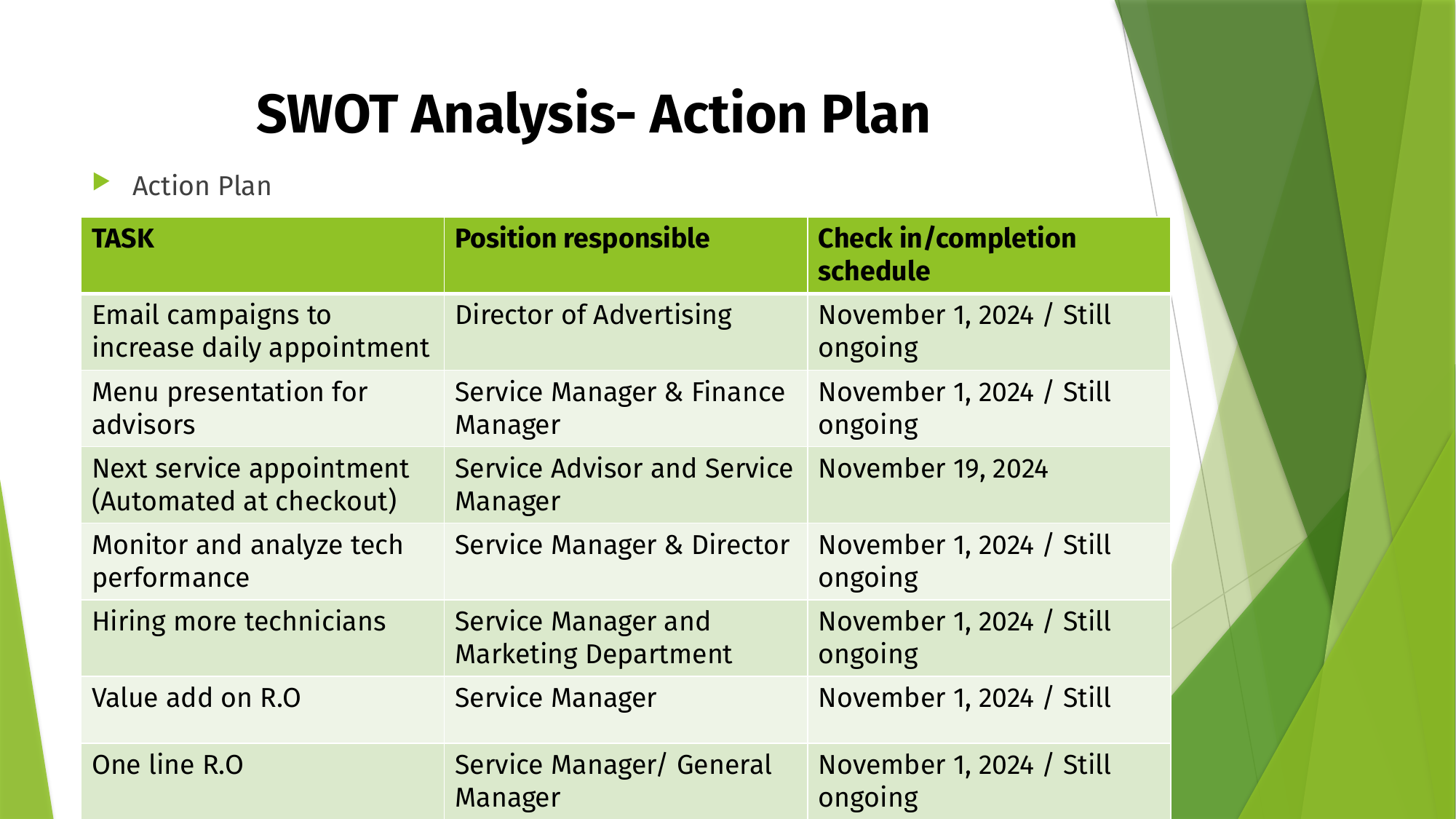

# SWOT Analysis- Action Plan
Action Plan

| TASK | Position responsible | Check in/completion schedule |
| --- | --- | --- |
| Email campaigns to increase daily appointment | Director of Advertising | November 1, 2024 / Still ongoing |
| Menu presentation for advisors | Service Manager & Finance Manager | November 1, 2024 / Still ongoing |
| Next service appointment (Automated at checkout) | Service Advisor and Service Manager | November 19, 2024 |
| Monitor and analyze tech performance | Service Manager & Director | November 1, 2024 / Still ongoing |
| Hiring more technicians | Service Manager and Marketing Department | November 1, 2024 / Still ongoing |
| Value add on R.O | Service Manager | November 1, 2024 / Still |
| One line R.O | Service Manager/ General Manager | November 1, 2024 / Still ongoing |